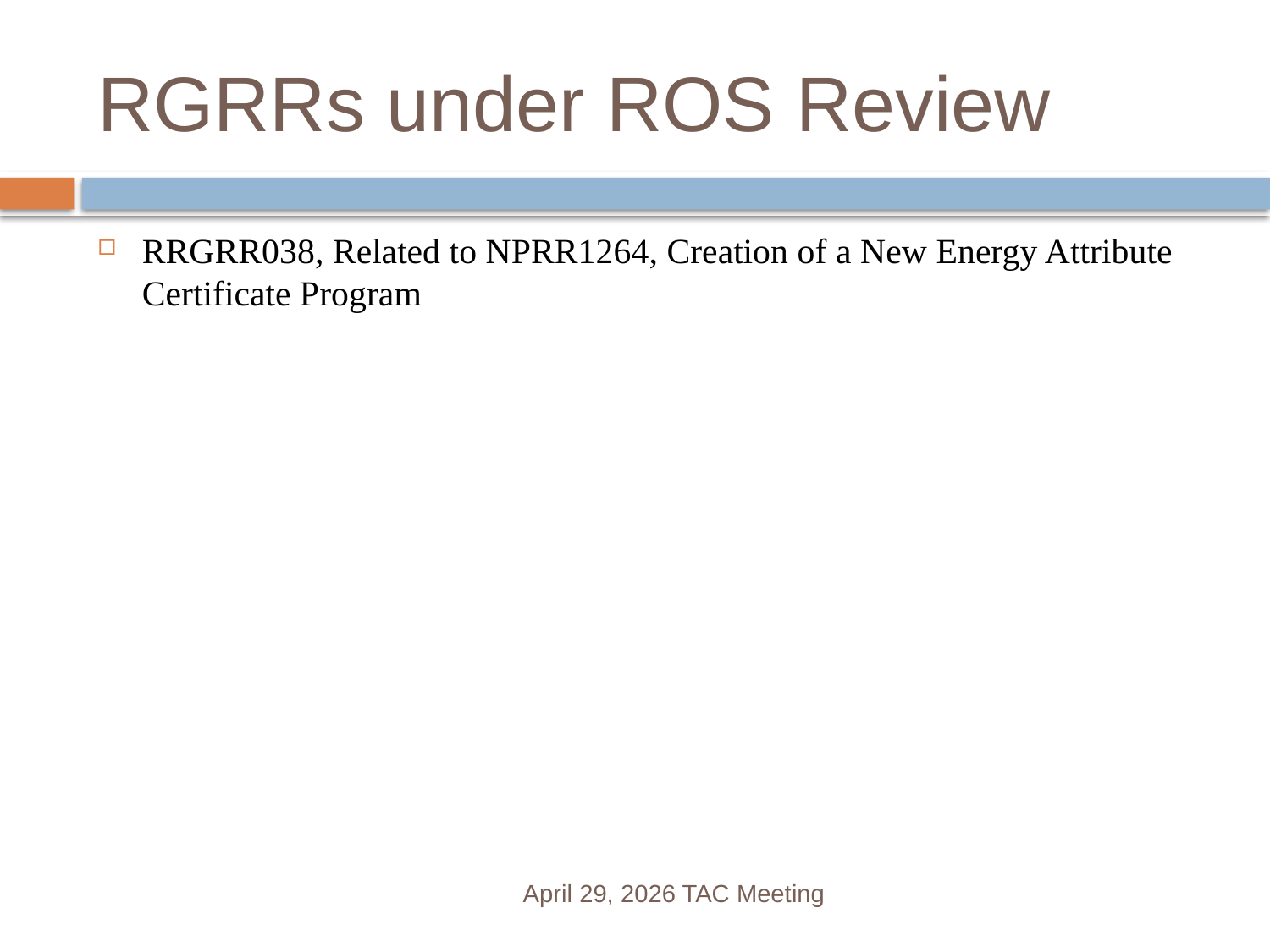

# RGRRs under ROS Review
RRGRR038, Related to NPRR1264, Creation of a New Energy Attribute Certificate Program
April 29, 2026 TAC Meeting